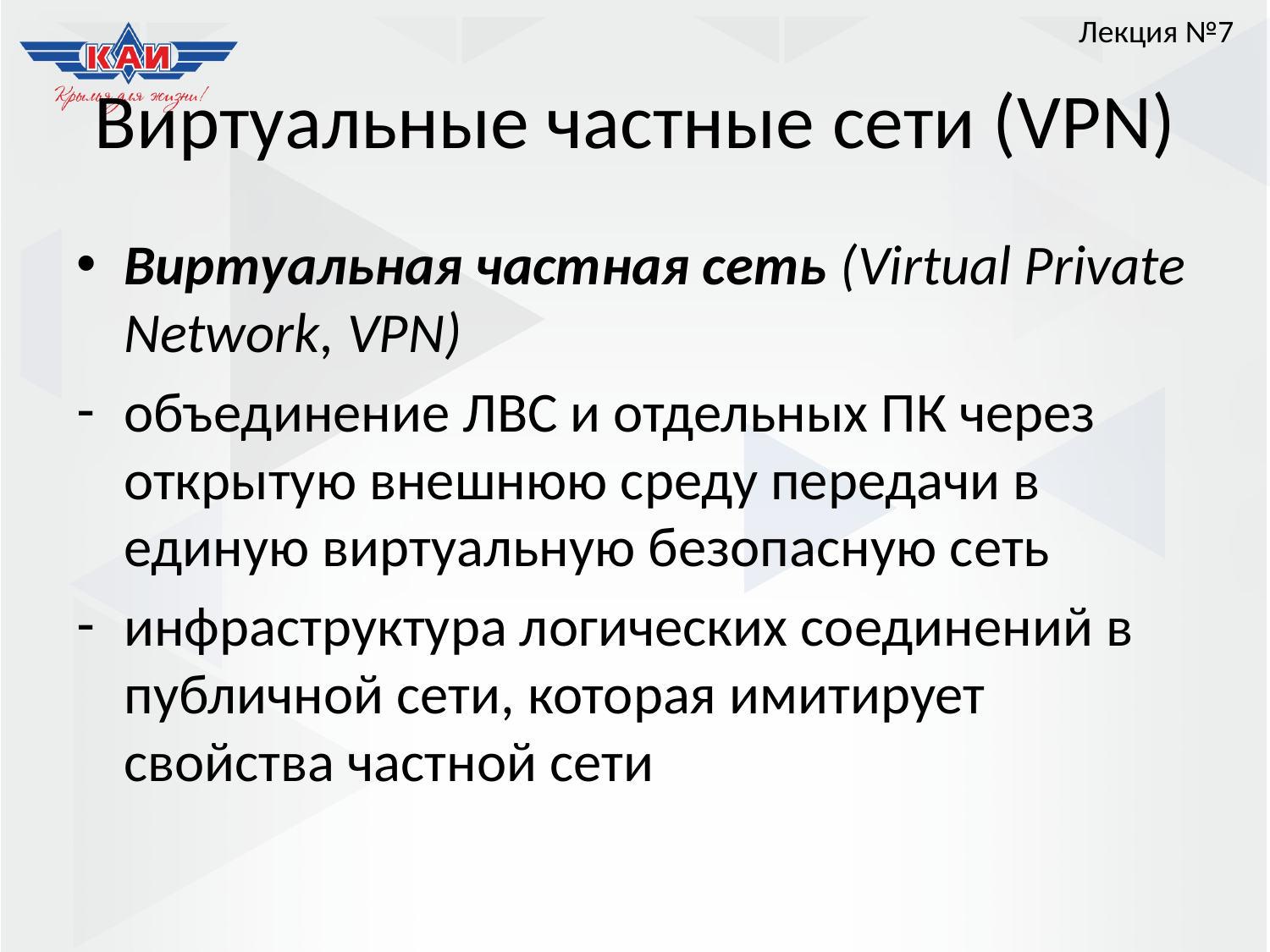

Лекция №7
# Виртуальные частные сети (VPN)
Виртуальная частная сеть (Virtual Private Network, VPN)
объединение ЛВС и отдельных ПК через открытую внешнюю среду передачи в единую виртуальную безопасную сеть
инфраструктура логических соединений в публичной сети, которая имитирует свойства частной сети